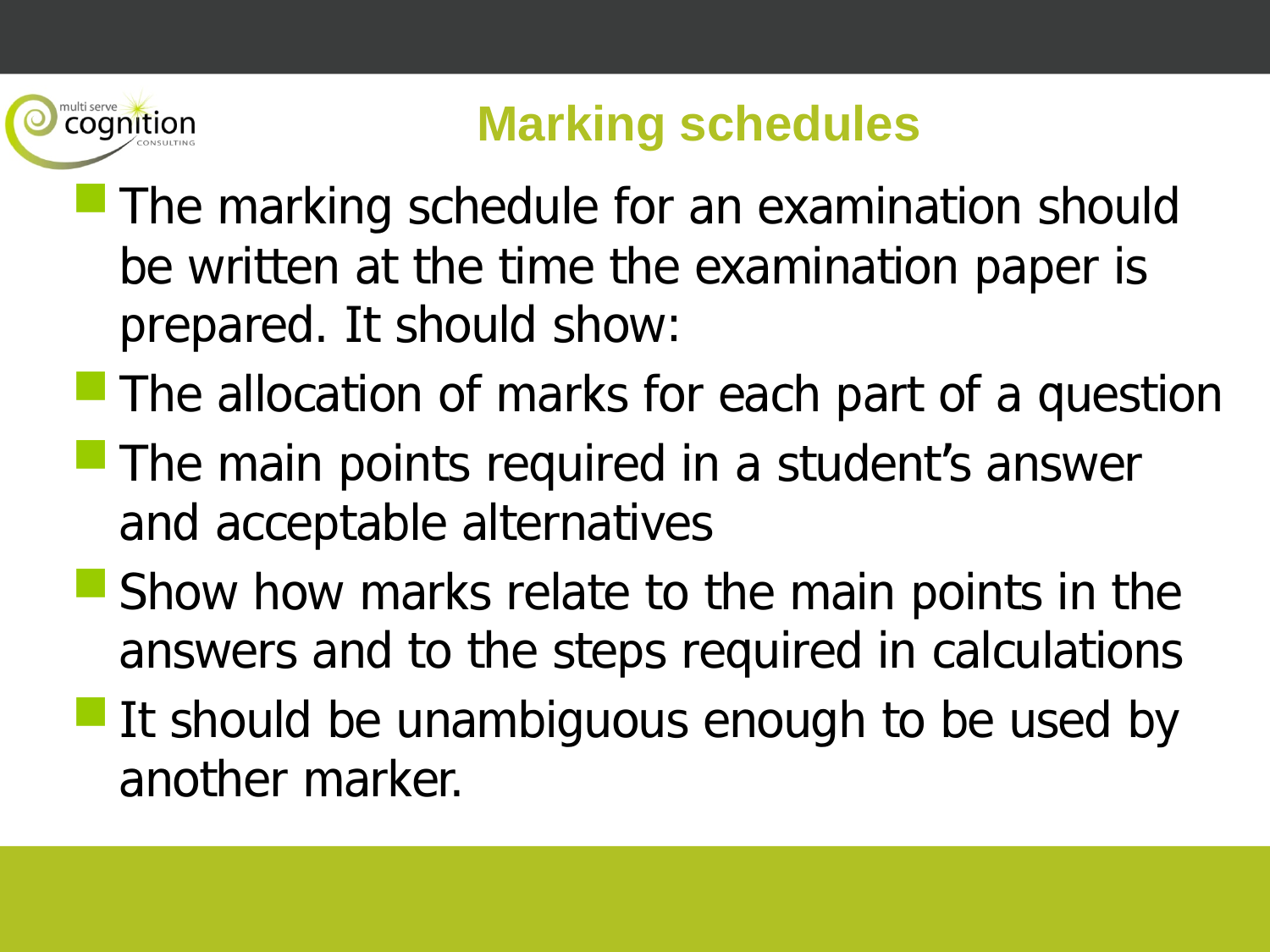

# Marking schedules
The marking schedule for an examination should be written at the time the examination paper is prepared. It should show:
The allocation of marks for each part of a question
The main points required in a student’s answer and acceptable alternatives
Show how marks relate to the main points in the answers and to the steps required in calculations
It should be unambiguous enough to be used by another marker.